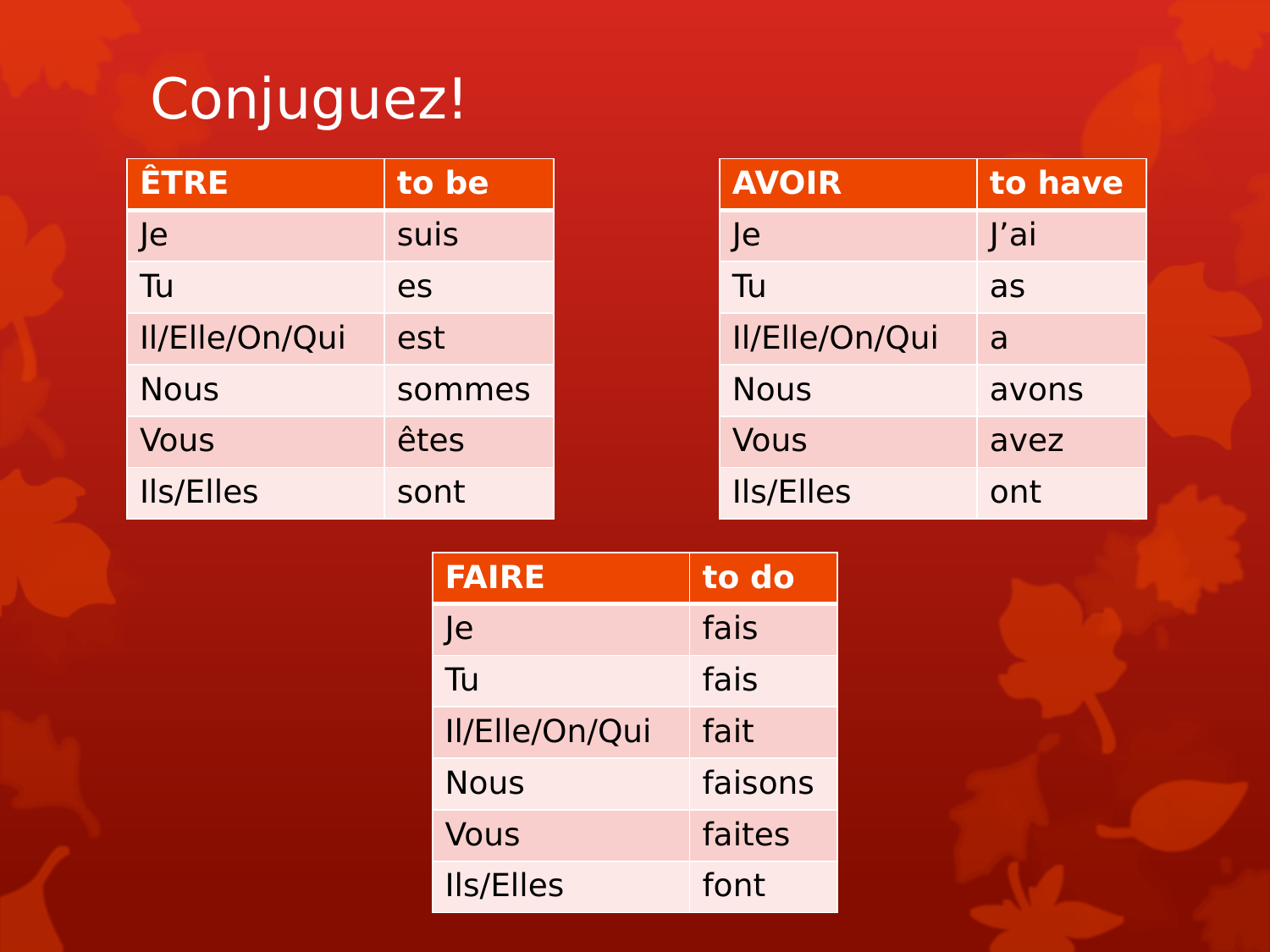

# Conjuguez!
| ÊTRE | to be |
| --- | --- |
| Je | suis |
| Tu | es |
| Il/Elle/On/Qui | est |
| Nous | sommes |
| Vous | êtes |
| Ils/Elles | sont |
| AVOIR | to have |
| --- | --- |
| Je | J’ai |
| Tu | as |
| Il/Elle/On/Qui | a |
| Nous | avons |
| Vous | avez |
| Ils/Elles | ont |
| FAIRE | to do |
| --- | --- |
| Je | fais |
| Tu | fais |
| Il/Elle/On/Qui | fait |
| Nous | faisons |
| Vous | faites |
| Ils/Elles | font |